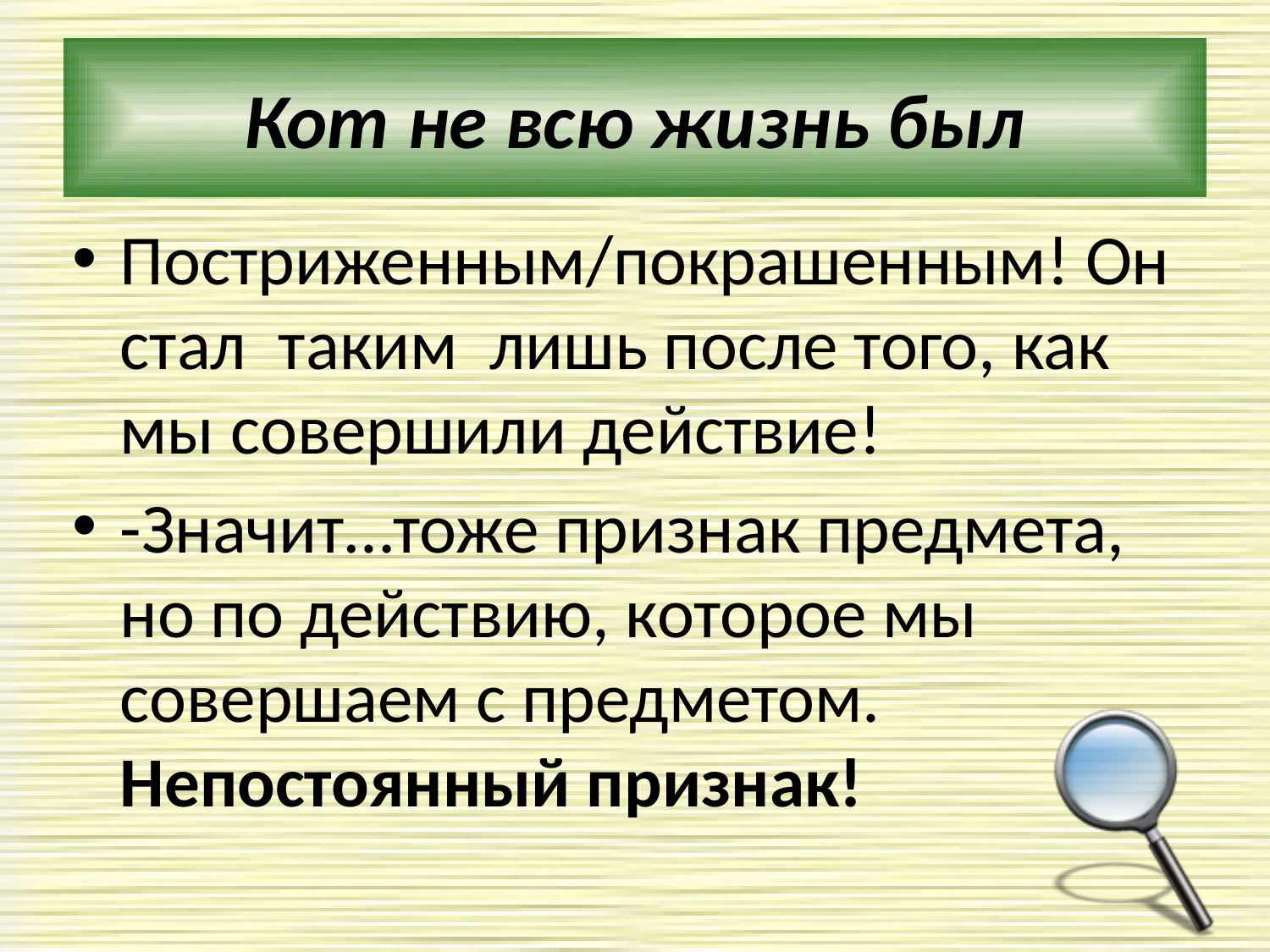

# Кот не всю жизнь был
Постриженным/покрашенным! Он стал  таким  лишь после того, как мы совершили действие!
-Значит…тоже признак предмета, но по действию, которое мы совершаем с предметом. Непостоянный признак!